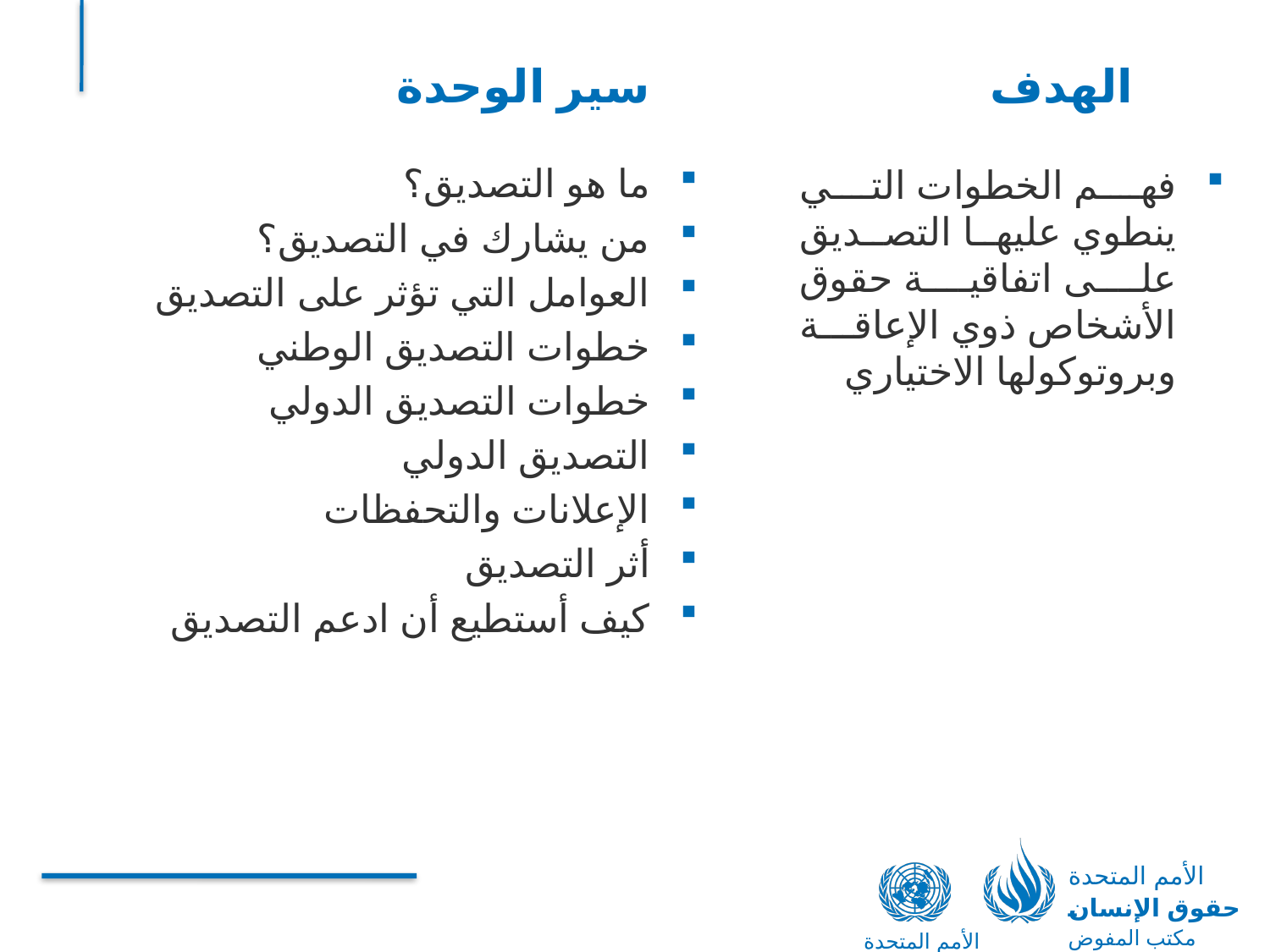

سير الوحدة
الهدف
ما هو التصديق؟
من يشارك في التصديق؟
العوامل التي تؤثر على التصديق
خطوات التصديق الوطني
خطوات التصديق الدولي
التصديق الدولي
الإعلانات والتحفظات
أثر التصديق
كيف أستطيع أن ادعم التصديق

فهم الخطوات التي ينطوي عليها التصديق على اتفاقية حقوق الأشخاص ذوي الإعاقة وبروتوكولها الاختياري

الأمم المتحدة
حقوق الإنسان
مكتب المفوض السامي
الأمم المتحدة